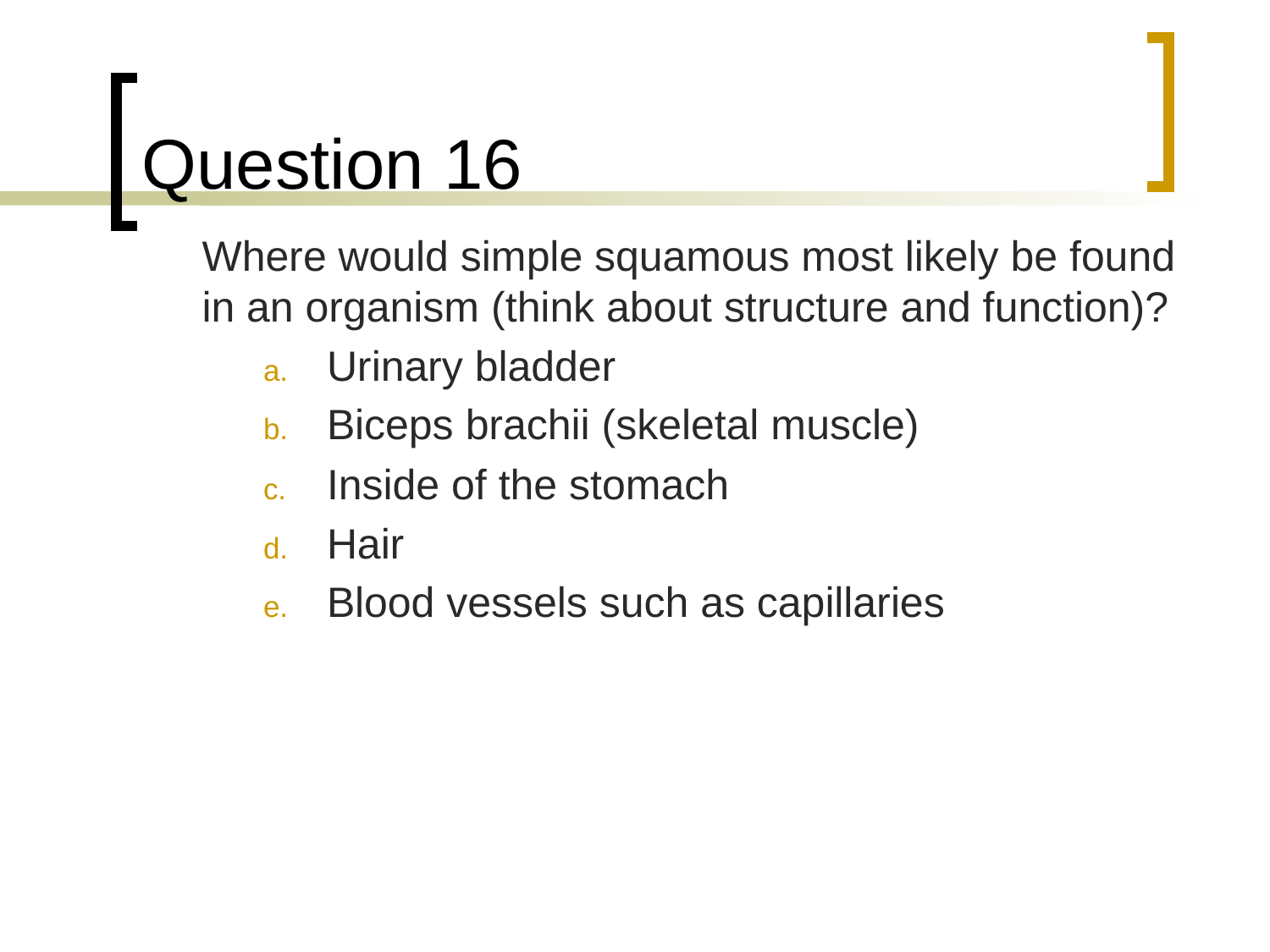

# Question 16
	Where would simple squamous most likely be found in an organism (think about structure and function)?
Urinary bladder
Biceps brachii (skeletal muscle)
Inside of the stomach
Hair
Blood vessels such as capillaries